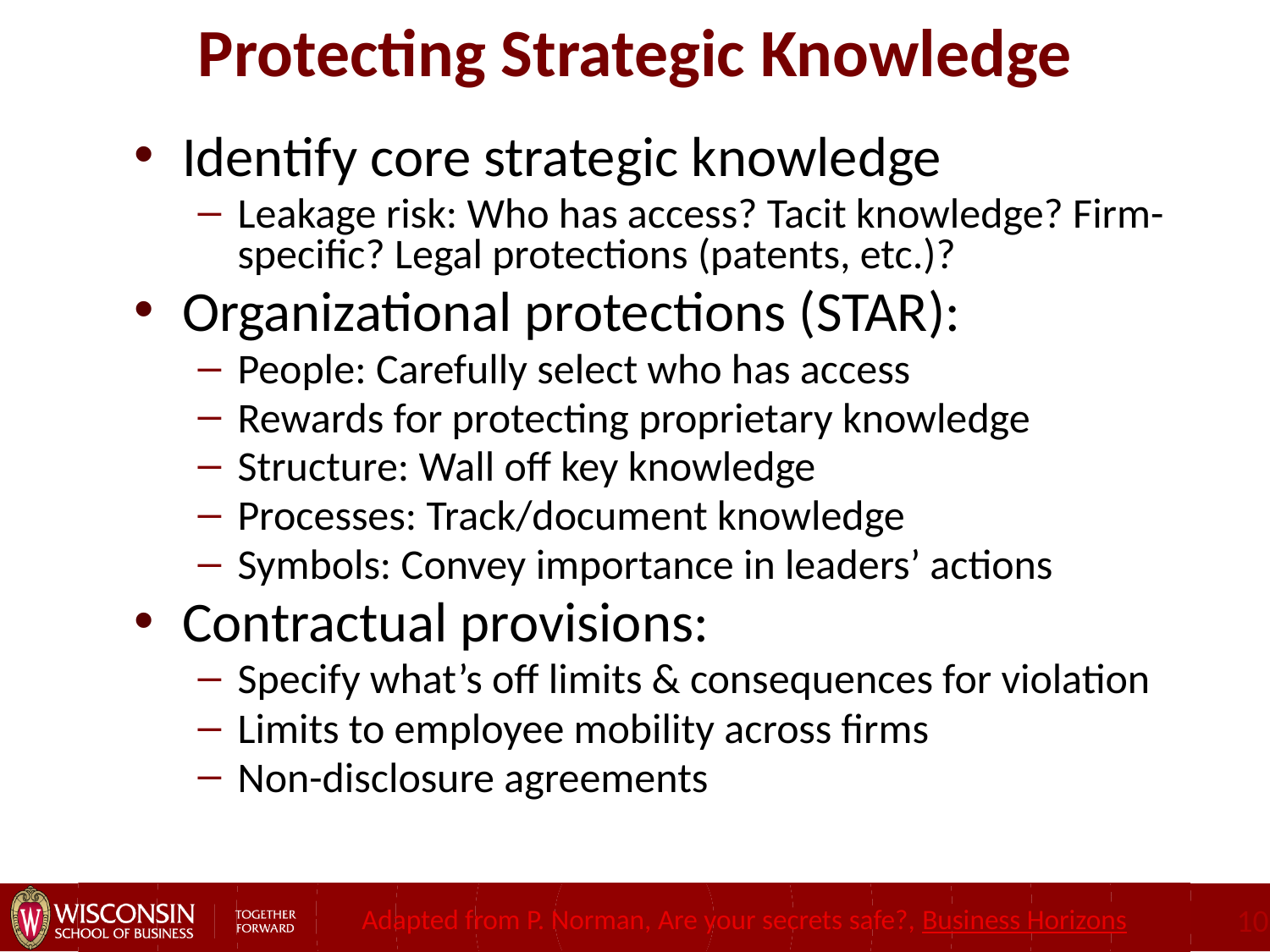

# Protecting Strategic Knowledge
Identify core strategic knowledge
Leakage risk: Who has access? Tacit knowledge? Firm-specific? Legal protections (patents, etc.)?
Organizational protections (STAR):
People: Carefully select who has access
Rewards for protecting proprietary knowledge
Structure: Wall off key knowledge
Processes: Track/document knowledge
Symbols: Convey importance in leaders’ actions
Contractual provisions:
Specify what’s off limits & consequences for violation
Limits to employee mobility across firms
Non-disclosure agreements
Adapted from P. Norman, Are your secrets safe?, Business Horizons